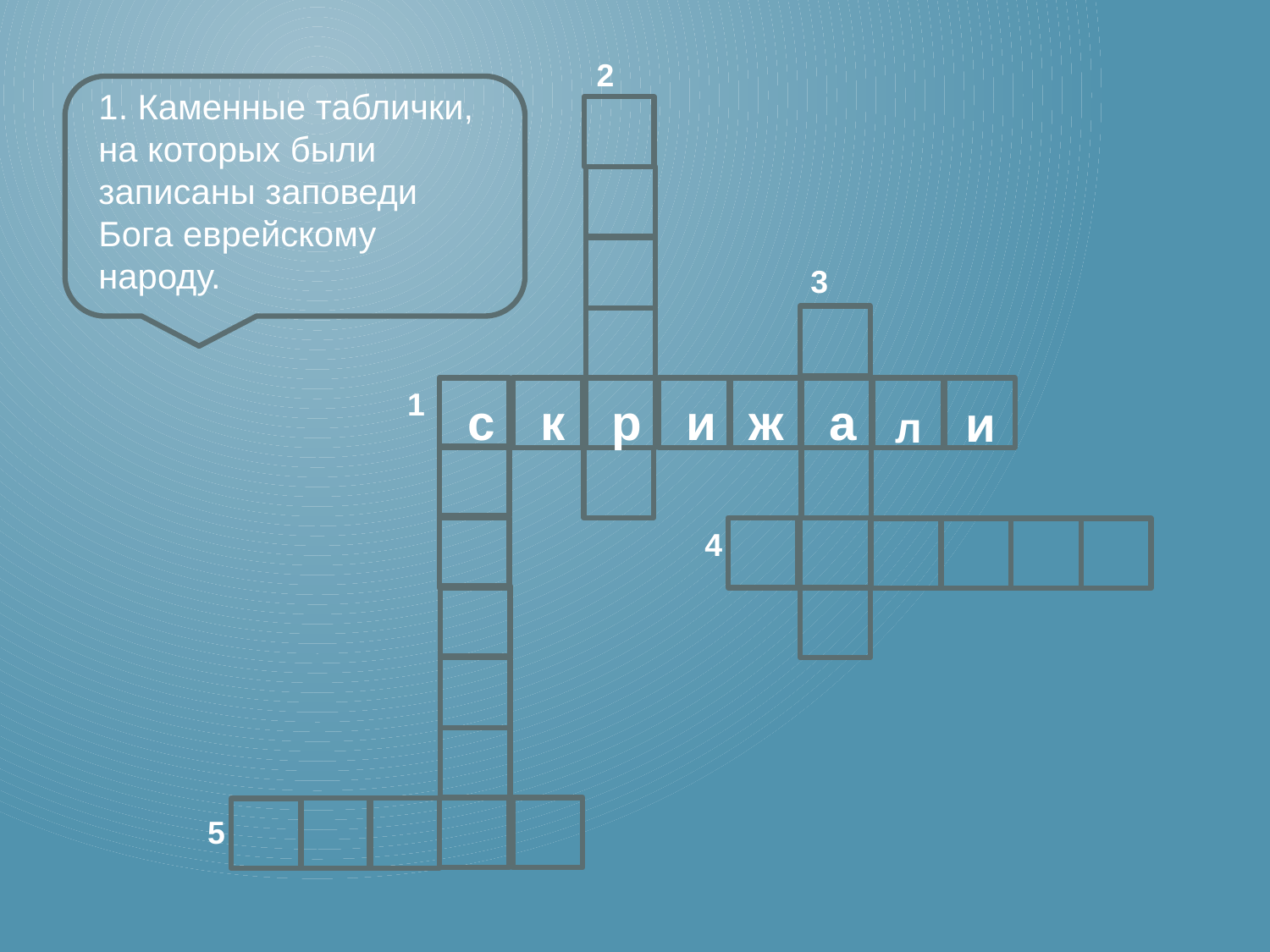

2

1. Каменные таблички, на которых были записаны заповеди Бога еврейскому народу.

3

1

с
к
р
и
ж
а
и
л

4

5